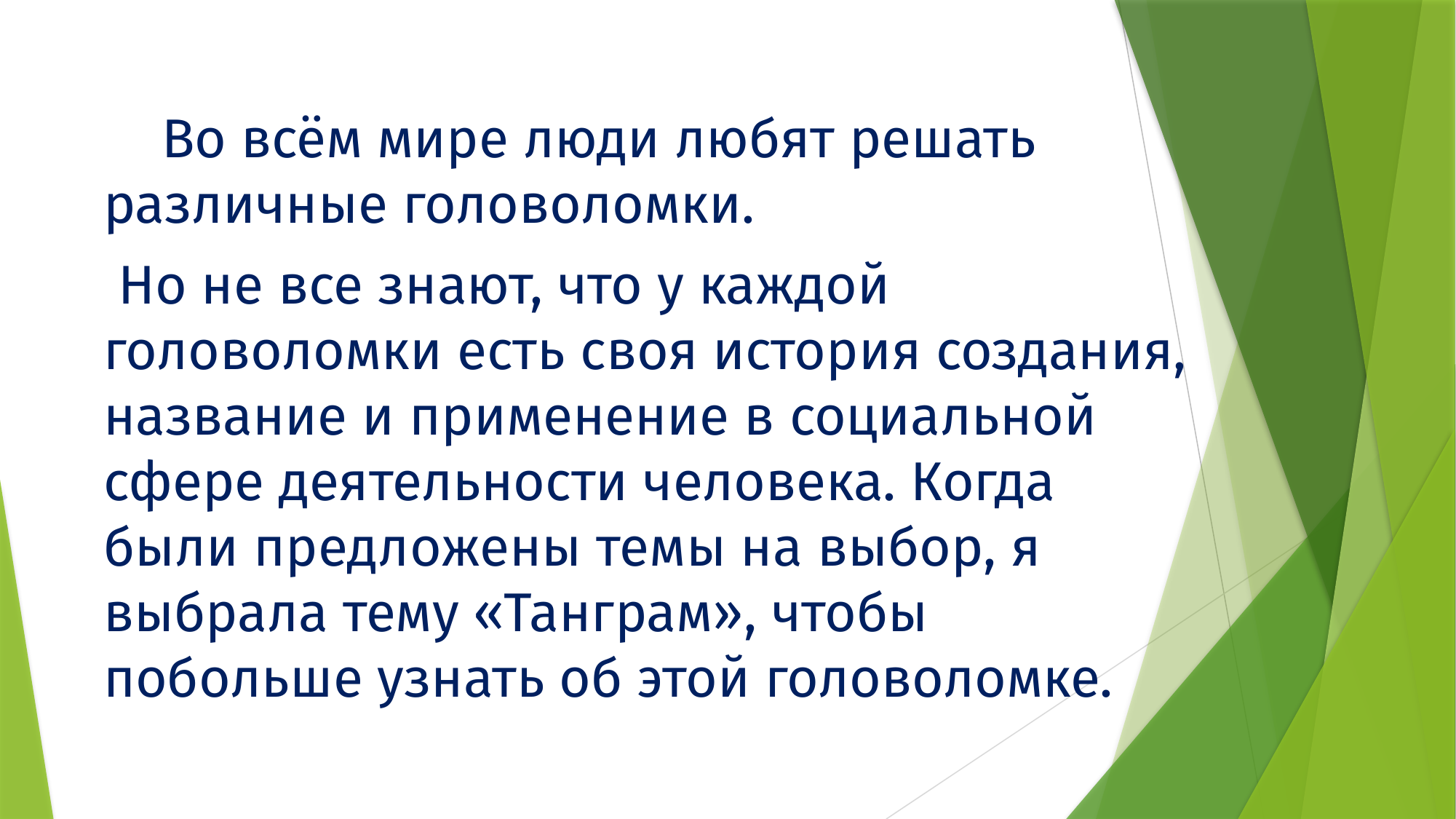

Во всём мире люди любят решать различные головоломки.
 Но не все знают, что у каждой головоломки есть своя история создания, название и применение в социальной сфере деятельности человека. Когда были предложены темы на выбор, я выбрала тему «Танграм», чтобы побольше узнать об этой головоломке.